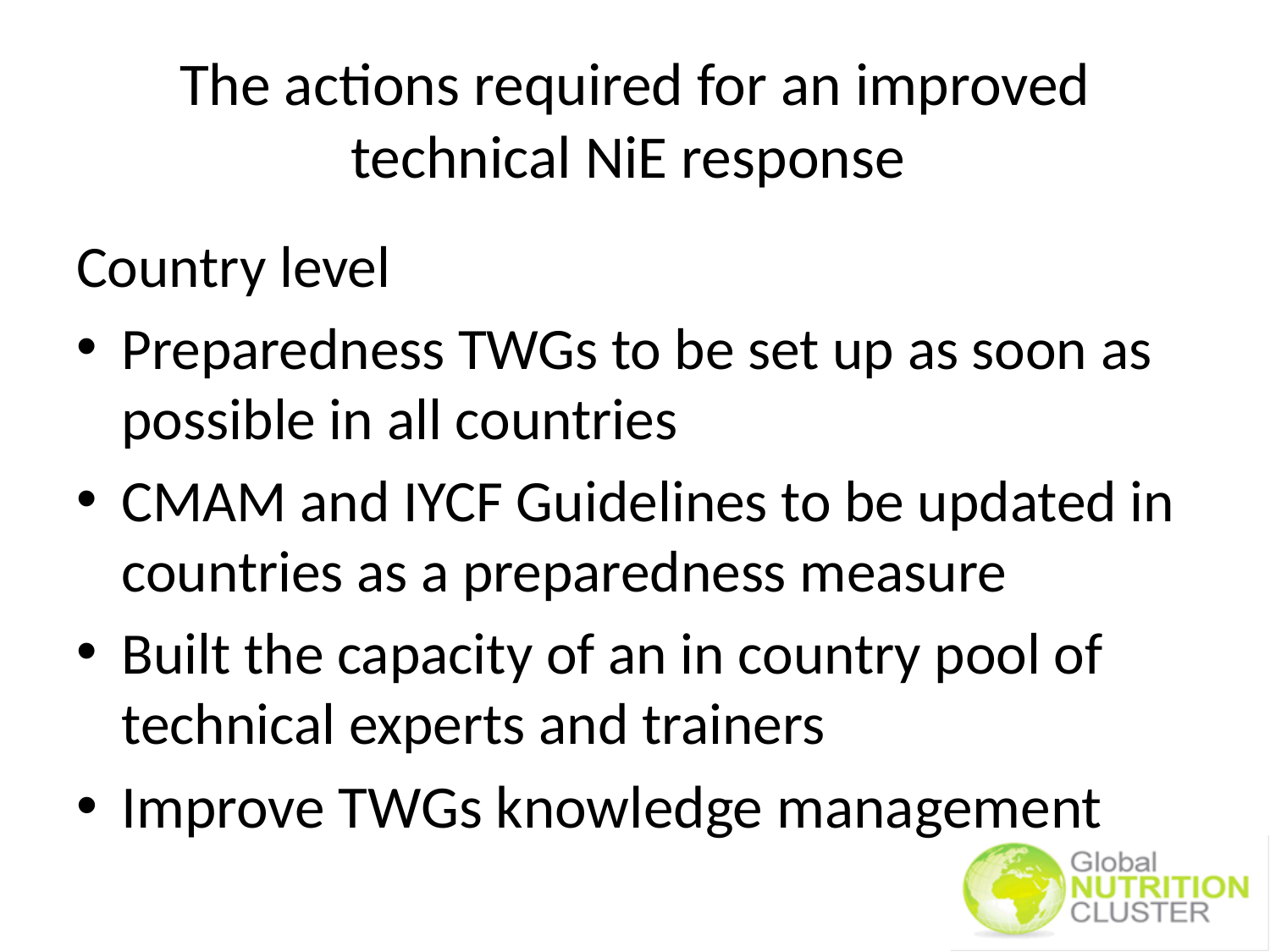

# The actions required for an improved technical NiE response
Country level
Preparedness TWGs to be set up as soon as possible in all countries
CMAM and IYCF Guidelines to be updated in countries as a preparedness measure
Built the capacity of an in country pool of technical experts and trainers
Improve TWGs knowledge management